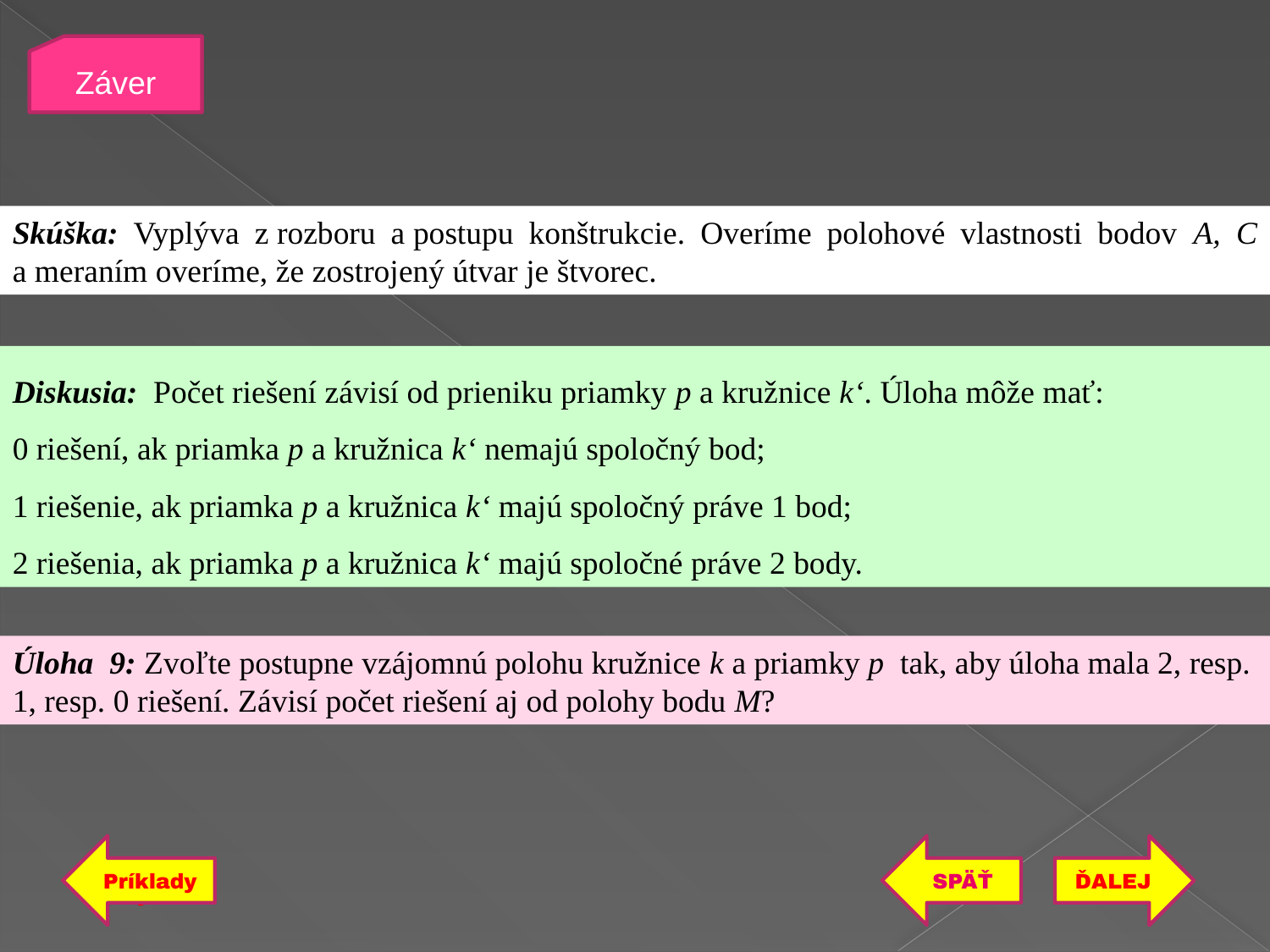

Záver
Záver
Skúška: Vyplýva z rozboru a postupu konštrukcie. Overíme polohové vlastnosti bodov A, C a meraním overíme, že zostrojený útvar je štvorec.
Diskusia:  Počet riešení závisí od prieniku priamky p a kružnice k‘. Úloha môže mať:
0 riešení, ak priamka p a kružnica k‘ nemajú spoločný bod;
1 riešenie, ak priamka p a kružnica k‘ majú spoločný práve 1 bod;
2 riešenia, ak priamka p a kružnica k‘ majú spoločné práve 2 body.
Úloha  9: Zvoľte postupne vzájomnú polohu kružnice k a priamky p  tak, aby úloha mala 2, resp. 1, resp. 0 riešení. Závisí počet riešení aj od polohy bodu M?
Príklady
Príklady
späť
ĎALEJ
ĎALEJ